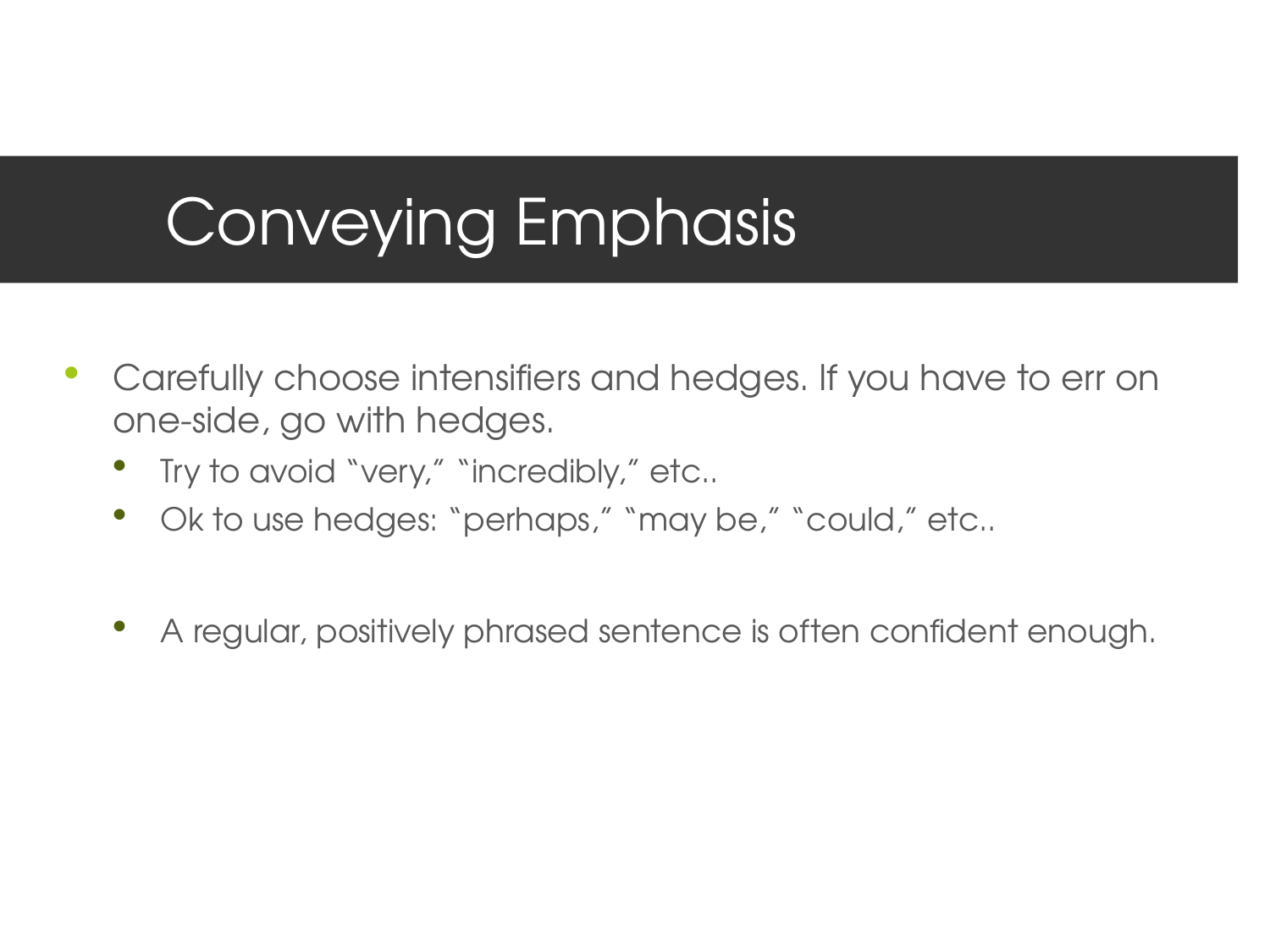

# Conveying Emphasis
Carefully choose intensifiers and hedges. If you have to err on one-side, go with hedges.
Try to avoid “very,” “incredibly,” etc..
Ok to use hedges: “perhaps,” “may be,” “could,” etc..

A regular, positively phrased sentence is often confident enough.